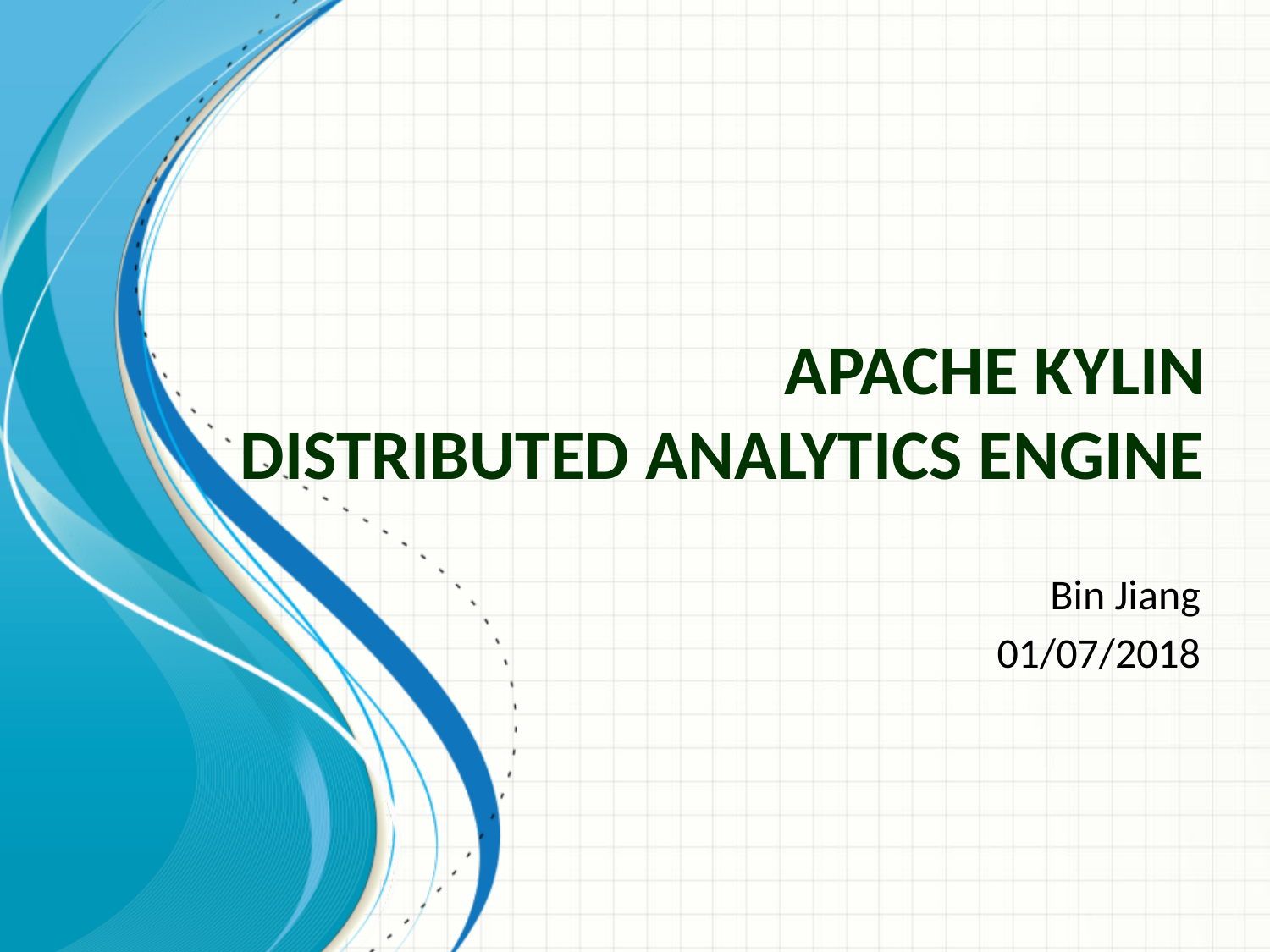

# Apache Kylin Distributed Analytics Engine
Bin Jiang
01/07/2018